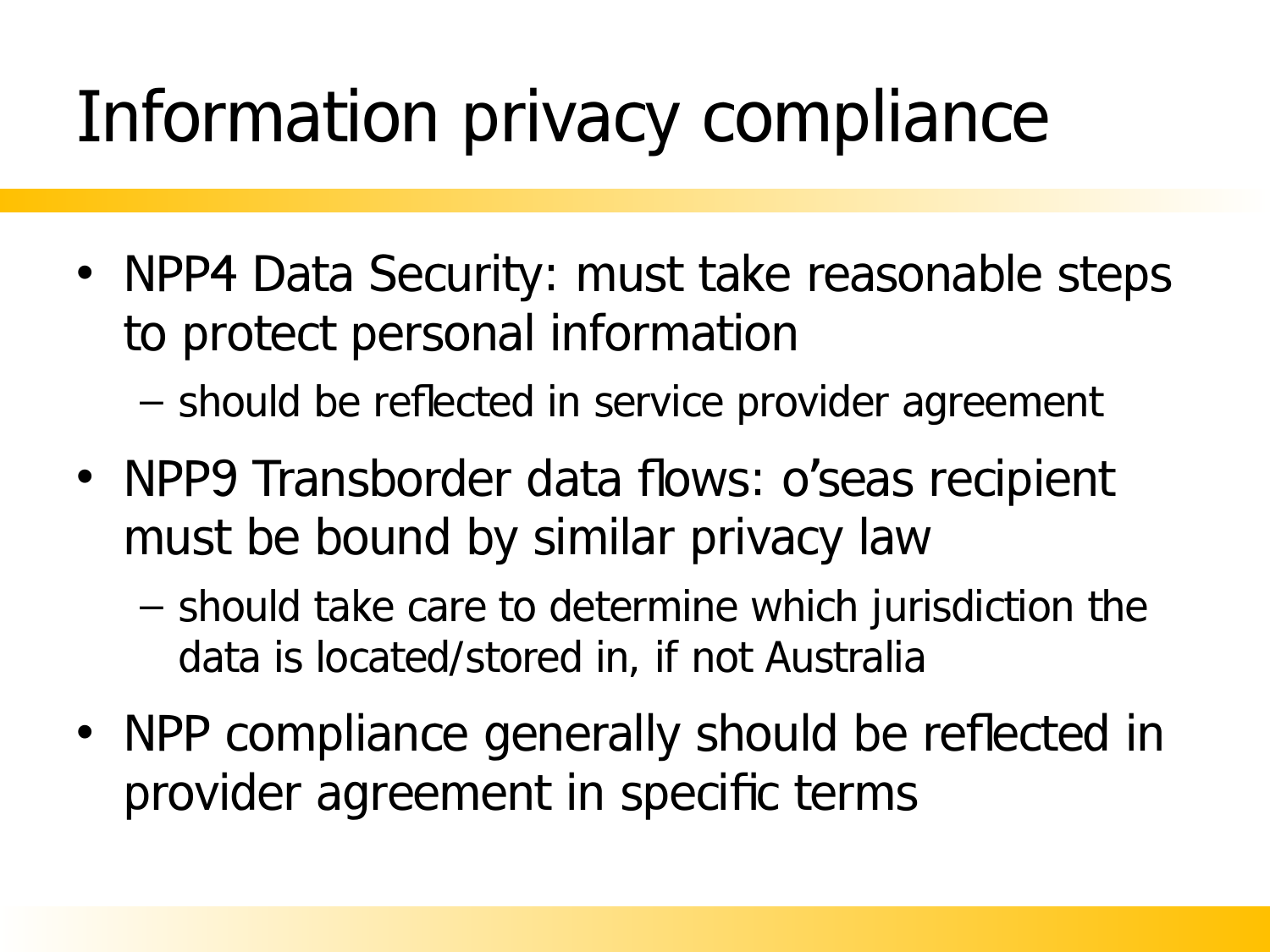

# Information privacy compliance
NPP4 Data Security: must take reasonable steps to protect personal information
should be reflected in service provider agreement
NPP9 Transborder data flows: o’seas recipient must be bound by similar privacy law
should take care to determine which jurisdiction the data is located/stored in, if not Australia
NPP compliance generally should be reflected in provider agreement in specific terms